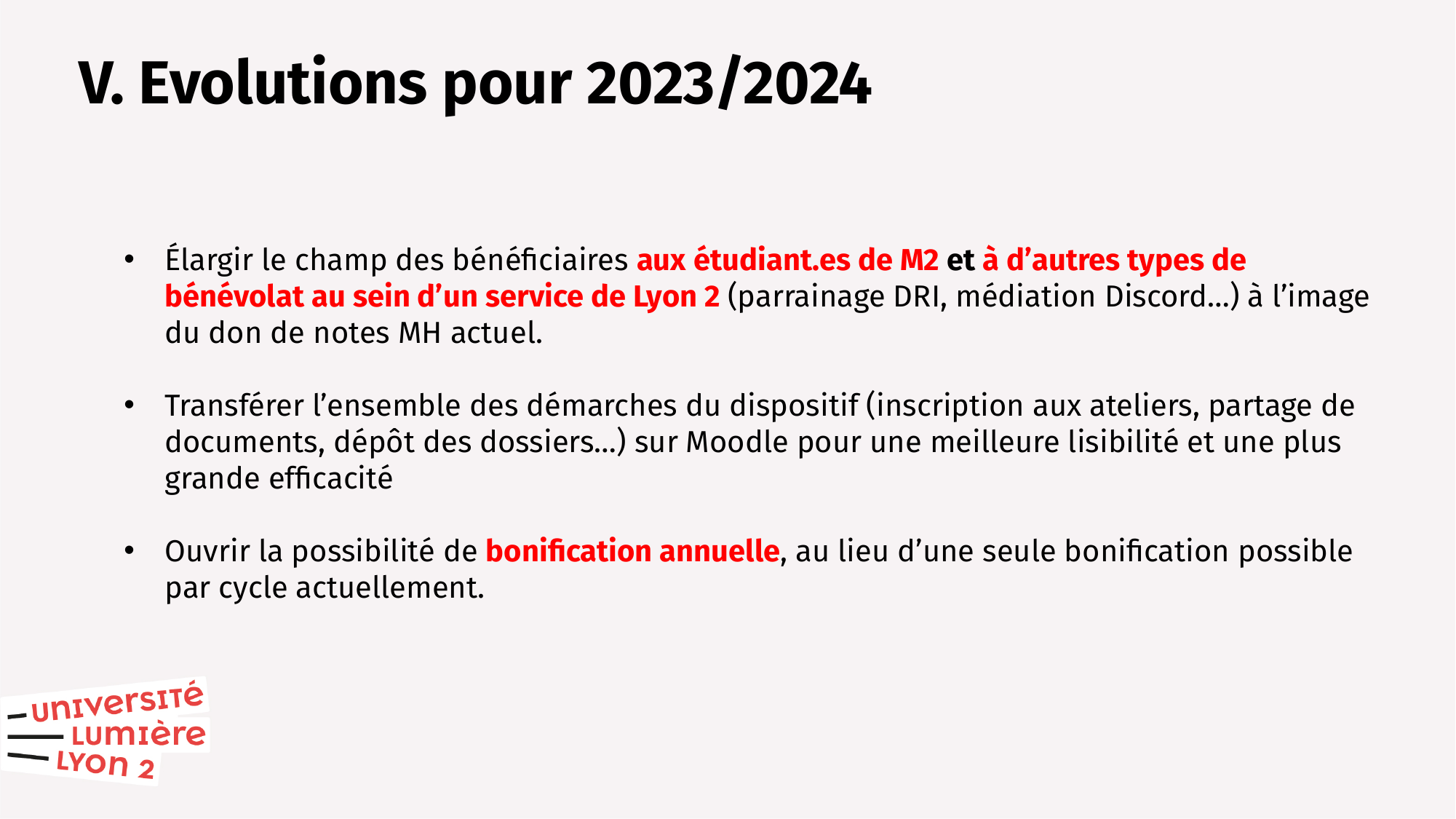

V. Evolutions pour 2023/2024
Élargir le champ des bénéficiaires aux étudiant.es de M2 et à d’autres types de bénévolat au sein d’un service de Lyon 2 (parrainage DRI, médiation Discord…) à l’image du don de notes MH actuel.
Transférer l’ensemble des démarches du dispositif (inscription aux ateliers, partage de documents, dépôt des dossiers…) sur Moodle pour une meilleure lisibilité et une plus grande efficacité
Ouvrir la possibilité de bonification annuelle, au lieu d’une seule bonification possible par cycle actuellement.